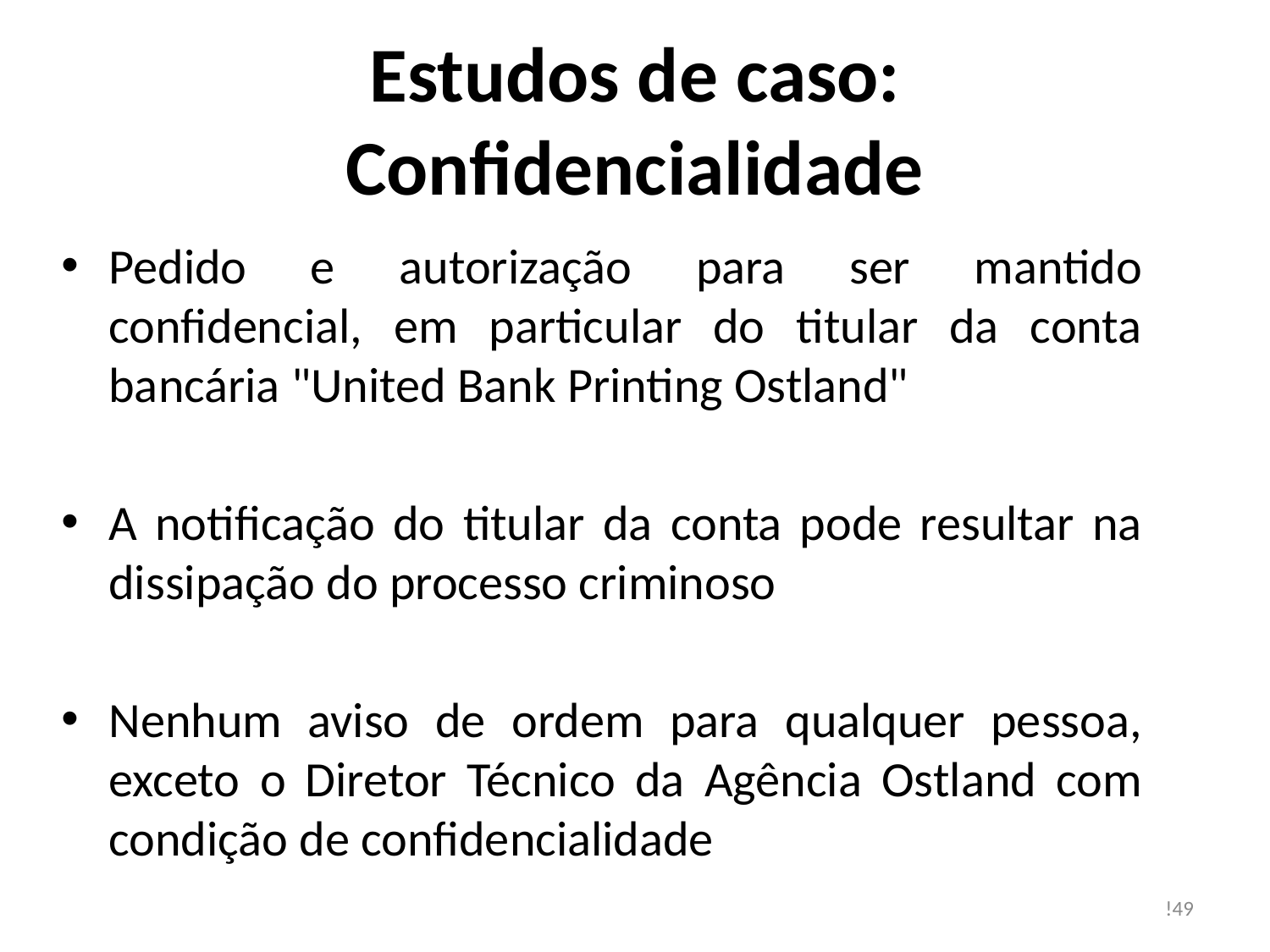

# Estudos de caso: Confidencialidade
Pedido e autorização para ser mantido confidencial, em particular do titular da conta bancária "United Bank Printing Ostland"

A notificação do titular da conta pode resultar na dissipação do processo criminoso

Nenhum aviso de ordem para qualquer pessoa, exceto o Diretor Técnico da Agência Ostland com condição de confidencialidade
!49